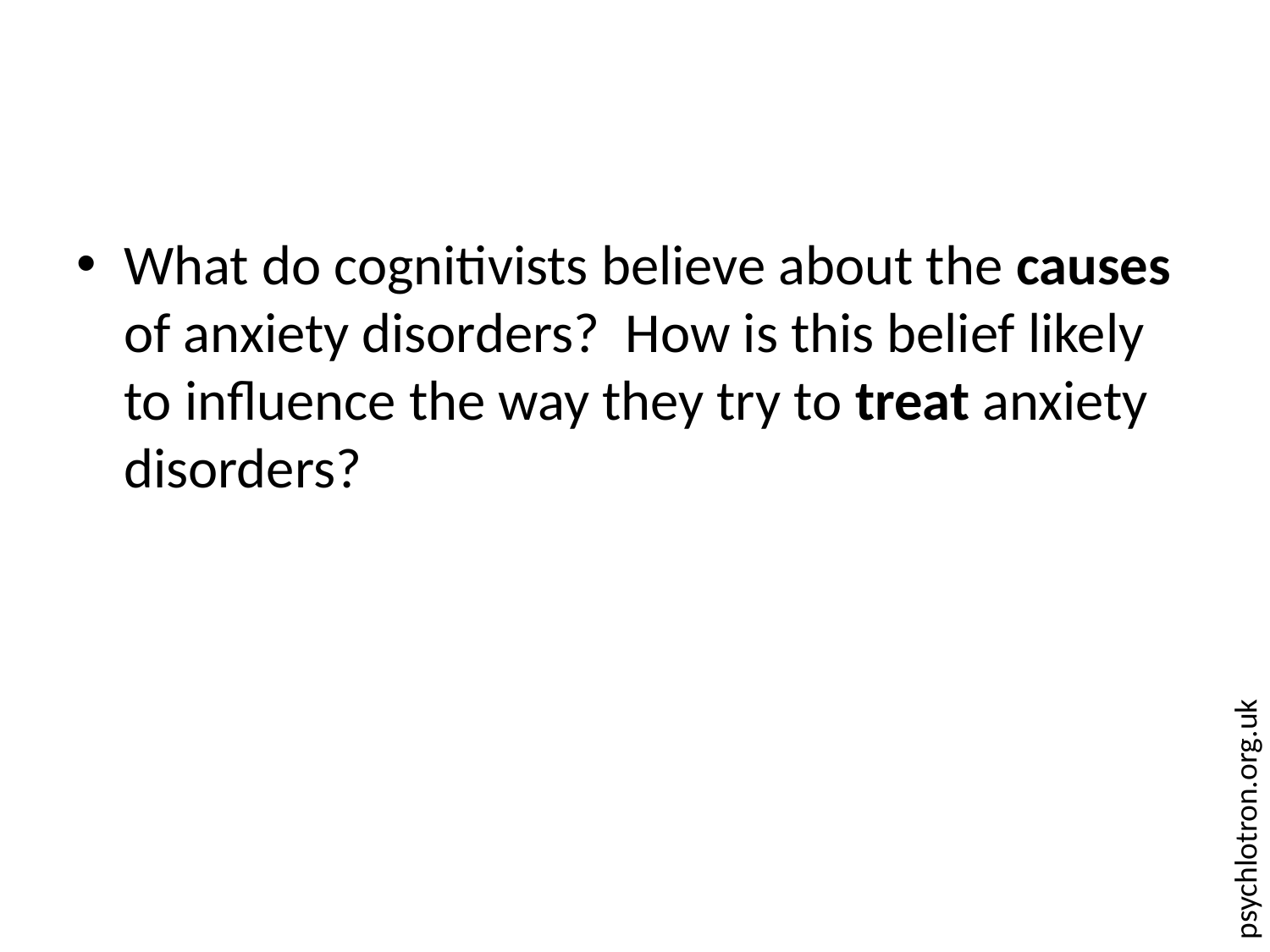

#
What do cognitivists believe about the causes of anxiety disorders?  How is this belief likely to influence the way they try to treat anxiety disorders?